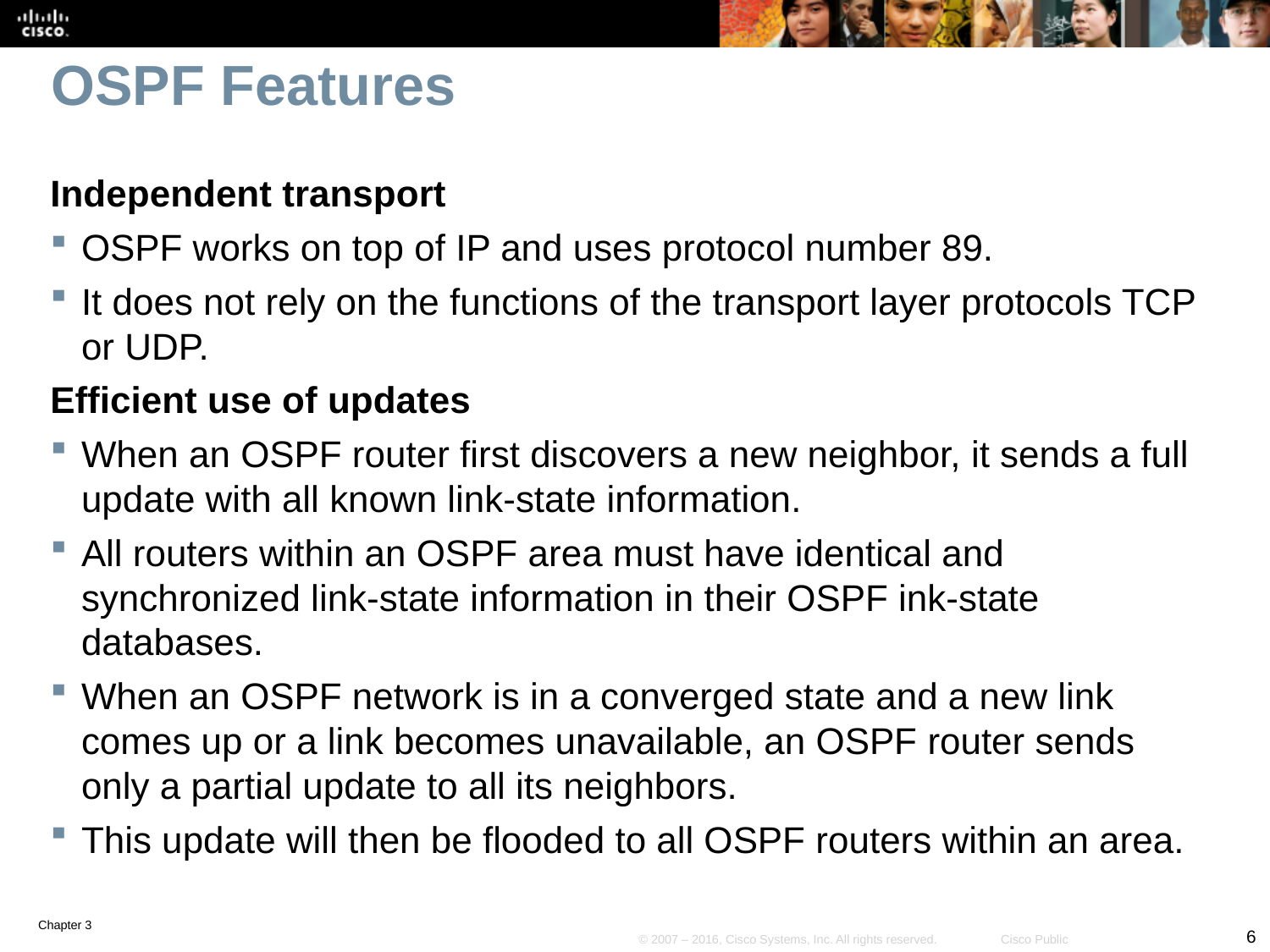

# OSPF Features
Independent transport
OSPF works on top of IP and uses protocol number 89.
It does not rely on the functions of the transport layer protocols TCP or UDP.
Efficient use of updates
When an OSPF router first discovers a new neighbor, it sends a full update with all known link-state information.
All routers within an OSPF area must have identical and synchronized link-state information in their OSPF ink-state databases.
When an OSPF network is in a converged state and a new link comes up or a link becomes unavailable, an OSPF router sends only a partial update to all its neighbors.
This update will then be flooded to all OSPF routers within an area.